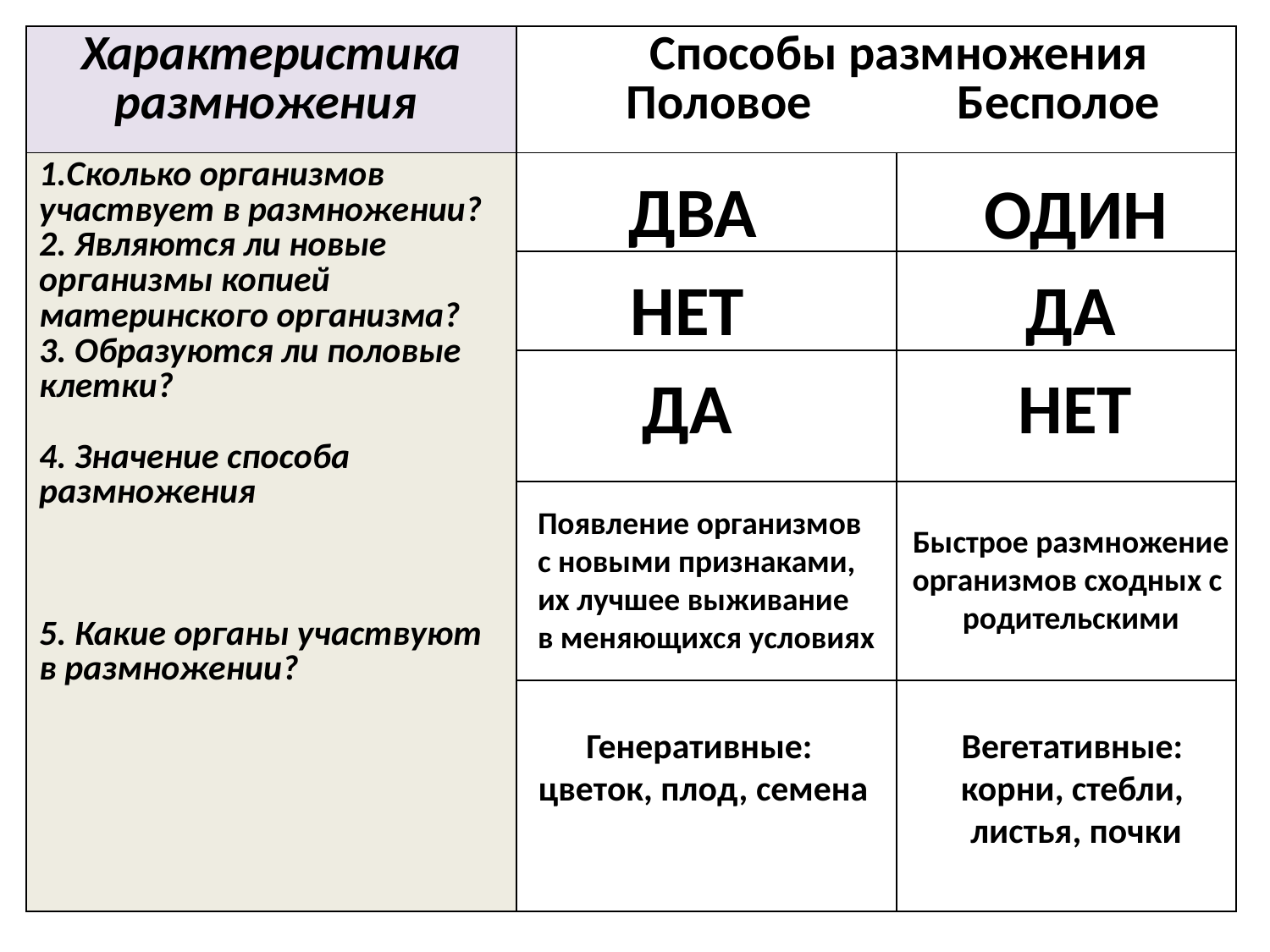

| Характеристика размножения | Способы размножения Половое Бесполое |  |
| --- | --- | --- |
| 1.Сколько организмов участвует в размножении? 2. Являются ли новые организмы копией материнского организма? 3. Образуются ли половые клетки? 4. Значение способа размножения 5. Какие органы участвуют в размножении? |  |  |
|  |  |  |
|  |  |  |
|  |  |  |
|  |  |  |
#
ДВА
ОДИН
НЕТ
ДА
ДА
НЕТ
Появление организмов
с новыми признаками,
их лучшее выживание
в меняющихся условиях
Быстрое размножение
организмов сходных с
родительскими
Генеративные:
цветок, плод, семена
Вегетативные:
корни, стебли,
листья, почки